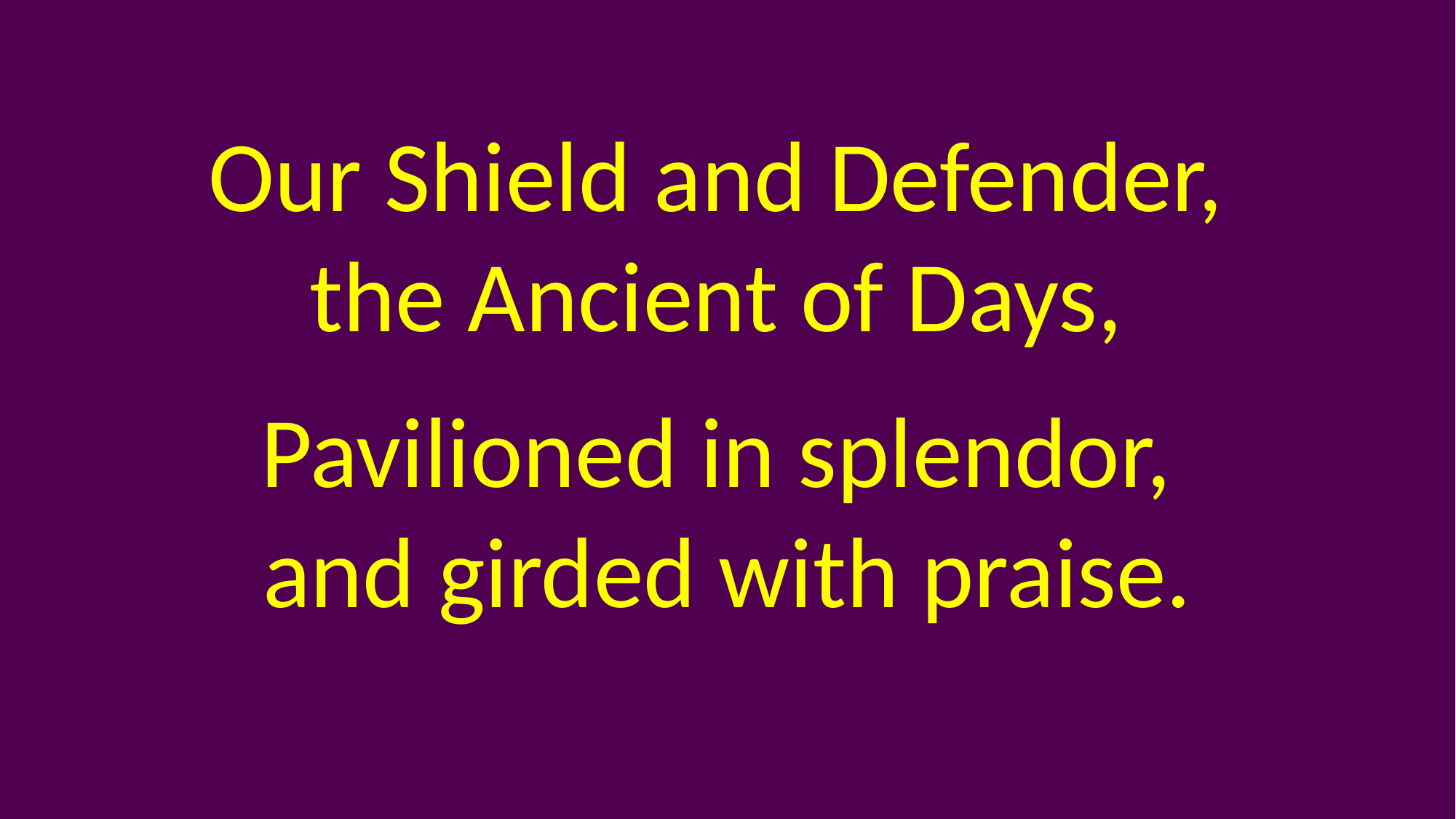

Our Shield and Defender,
the Ancient of Days,
Pavilioned in splendor,
and girded with praise.